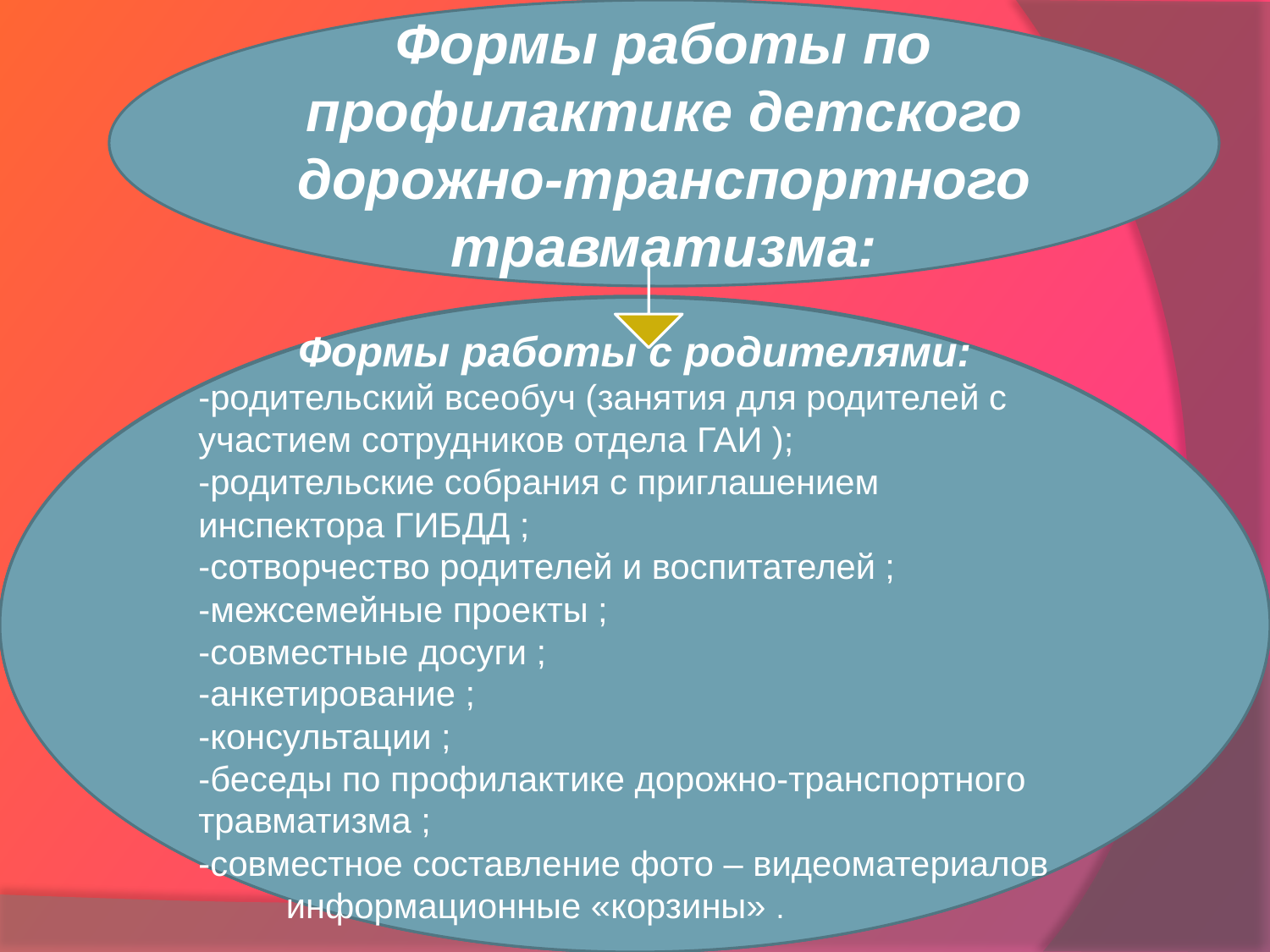

Формы работы по профилактике детского дорожно-транспортного травматизма:

Формы работы с детьми:
-целевые прогулки
-свободно-продуктивная деятельность ; музыкально-игровые досуги ;праздники ;театрализация (кукольные , драматические  представления ,спектакли
учебно-тренировочные комплексные занятия на территории городка ;беседы ,выставки
-тематическая неделя по правилам дорожного движения
-чтение художественной литературы;
Участие в акциях» Водитель ,сохрани мне жизнь»
-игра  (дидактическая , сюжетно- ролевая ,  подвижная ,        интеллектуальная )
    -изготовление атрибутов для проигрывания дорожных
                 ситуаций; конкурсы, викторины ,турниры .
Формы работы с педагогами:
-информационно-практические обучающие занятия;
-анкетирование;
-тестирование;
-консультации;
-выставки;
-мастер-классы;
-изготовление методических игр и пособий ;обзор литературы ; педагогические советы;
   -семинары;
-      конкурсы педагогического мастерства;
Формы работы с родителями:
-родительский всеобуч (занятия для родителей с участием сотрудников отдела ГАИ );
-родительские собрания с приглашением инспектора ГИБДД ;
-сотворчество родителей и воспитателей ;
-межсемейные проекты ;
-совместные досуги ;
-анкетирование ;
-консультации ;
-беседы по профилактике дорожно-транспортного травматизма ;
-совместное составление фото – видеоматериалов
         информационные «корзины» .